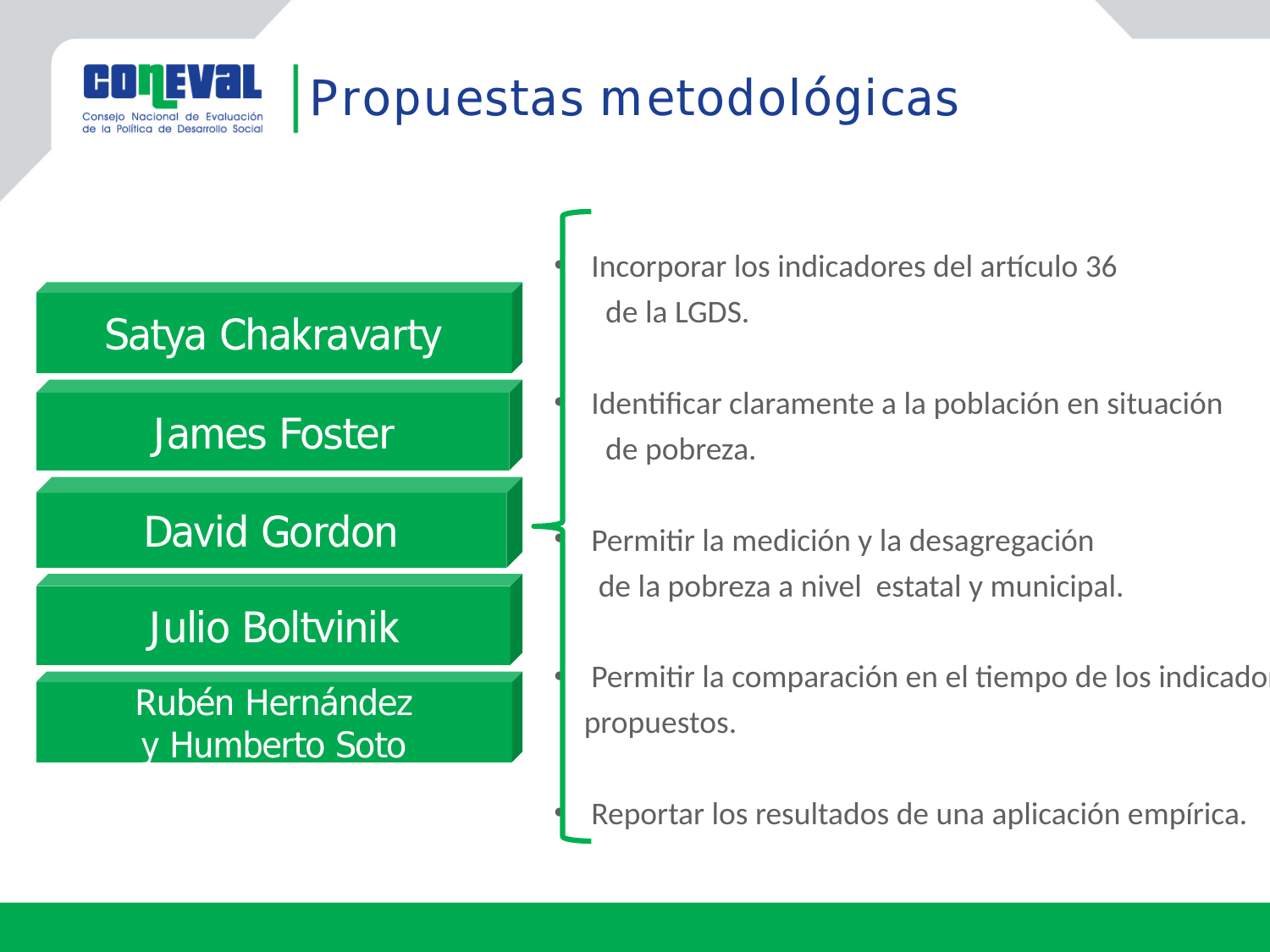

Propuestas metodológicas

 Incorporar los indicadores del artículo 36
   de la LGDS.

 Identificar claramente a la población en situación
   de pobreza.

 Permitir la medición y la desagregación
  de la pobreza a nivel  estatal y municipal.

 Permitir la comparación en el tiempo de los indicadores propuestos.

 Reportar los resultados de una aplicación empírica.
Satya Chakravarty
James Foster
David Gordon
Julio Boltvinik
Rubén Hernández
y Humberto Soto